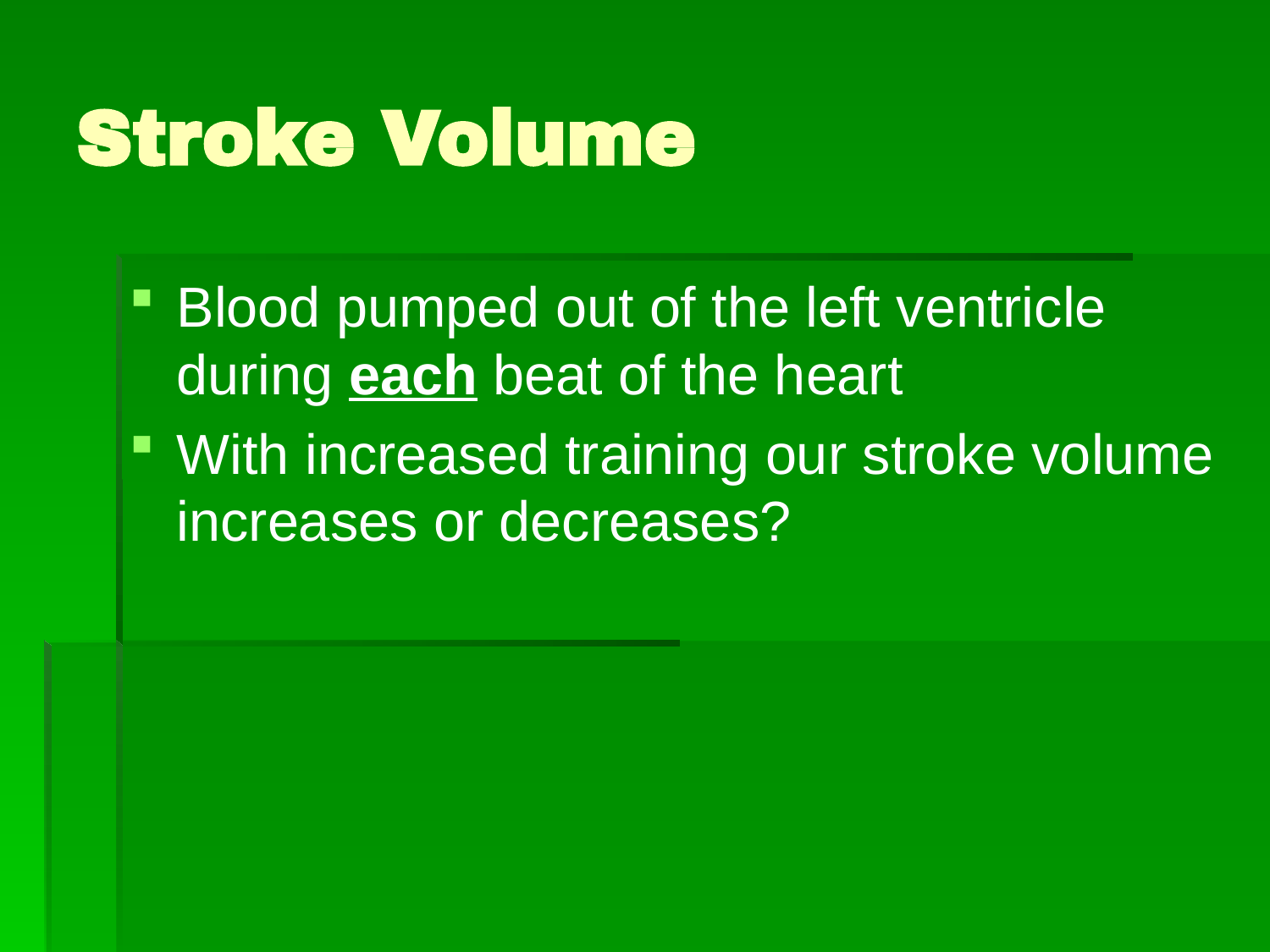

# Stroke Volume
Blood pumped out of the left ventricle during each beat of the heart
With increased training our stroke volume increases or decreases?